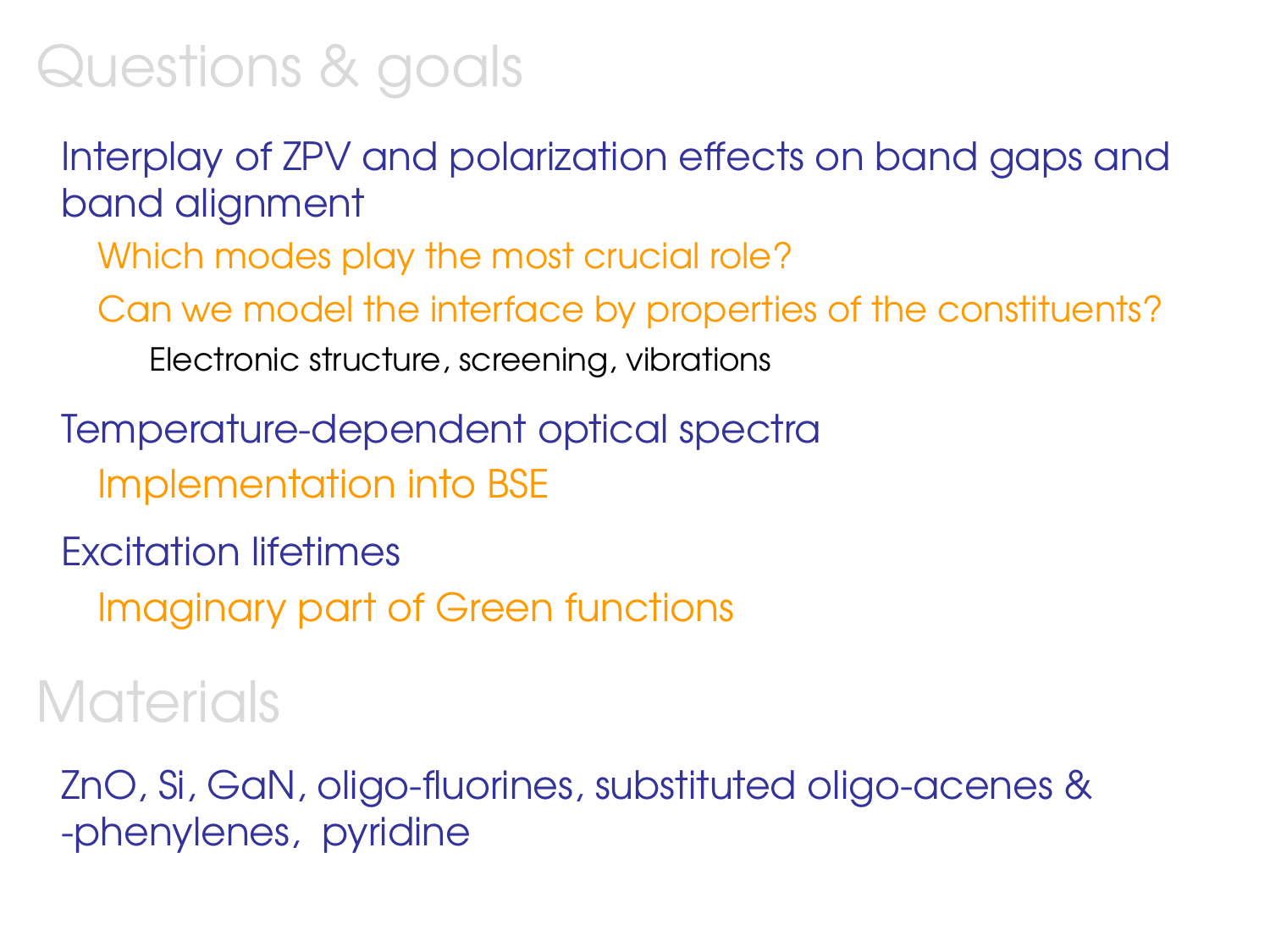

Questions & goals
Interplay of ZPV and polarization effects on band gaps and band alignment
Which modes play the most crucial role?
Can we model the interface by properties of the constituents?
Electronic structure, screening, vibrations
Temperature-dependent optical spectra
Implementation into BSE
Excitation lifetimes
Imaginary part of Green functions
Materials
ZnO, Si, GaN, oligo-fluorines, substituted oligo-acenes &
-phenylenes,  pyridine